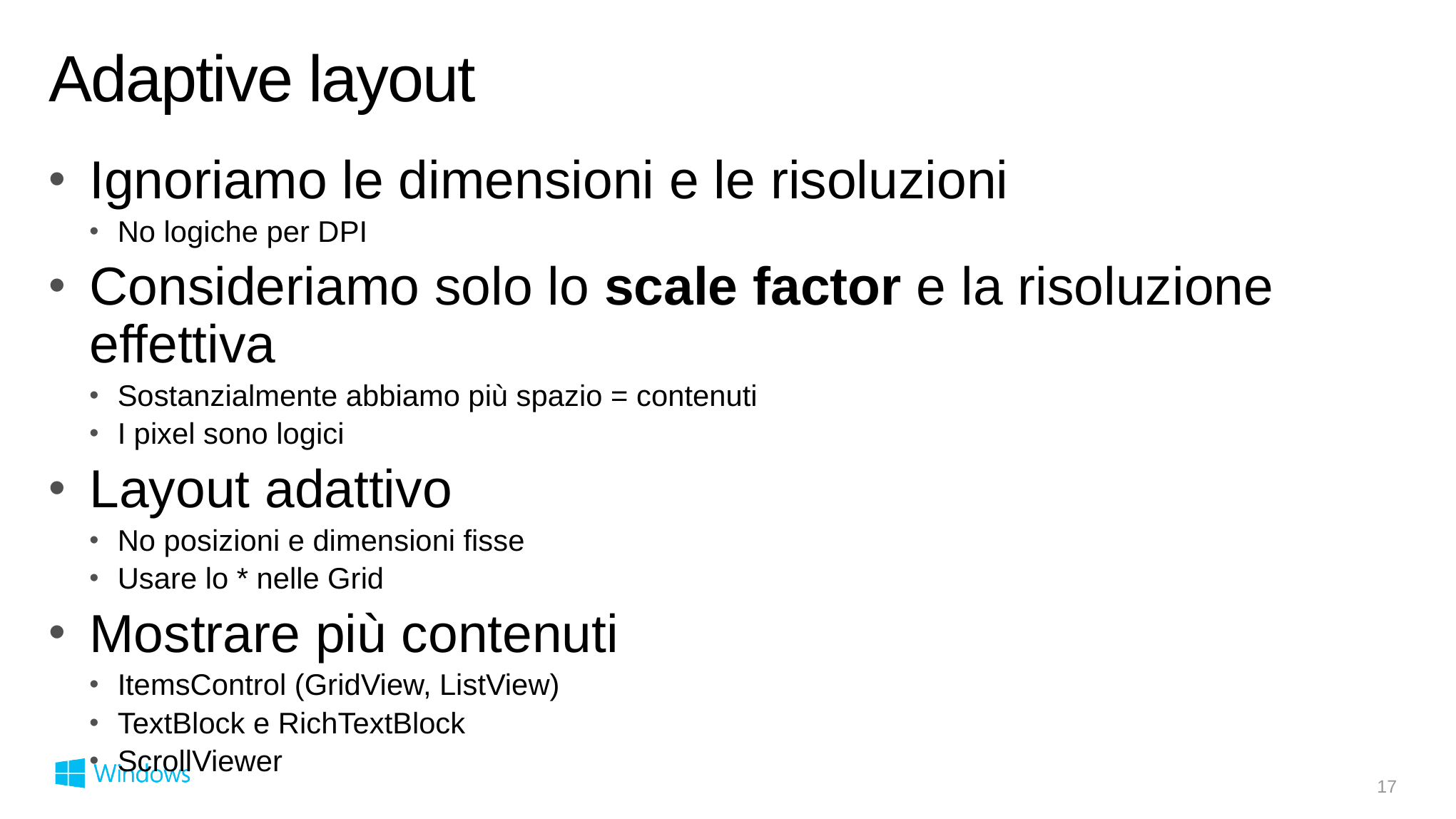

# Adaptive layout
Ignoriamo le dimensioni e le risoluzioni
No logiche per DPI
Consideriamo solo lo scale factor e la risoluzione effettiva
Sostanzialmente abbiamo più spazio = contenuti
I pixel sono logici
Layout adattivo
No posizioni e dimensioni fisse
Usare lo * nelle Grid
Mostrare più contenuti
ItemsControl (GridView, ListView)
TextBlock e RichTextBlock
ScrollViewer
17